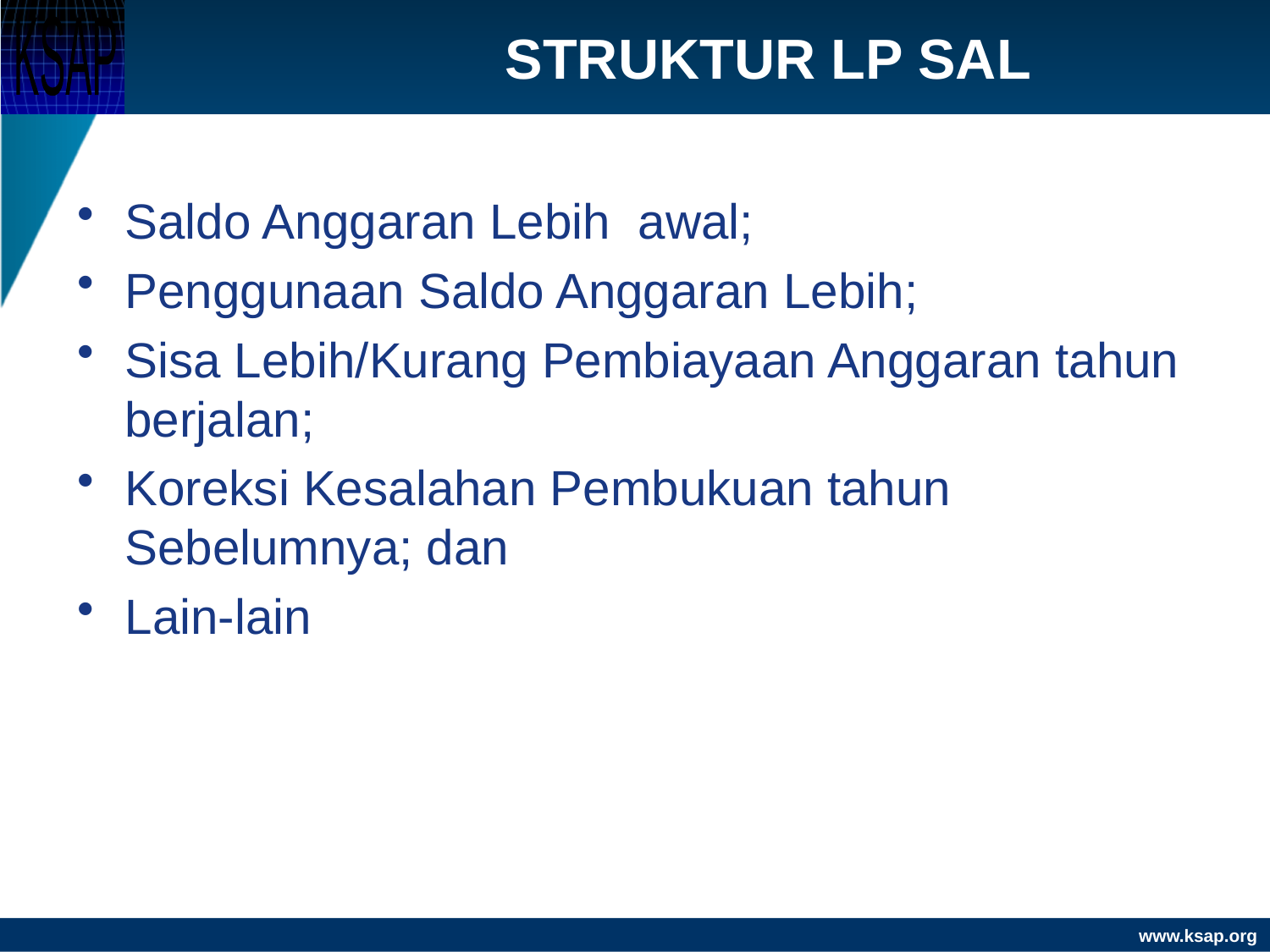

# STRUKTUR LP SAL
Saldo Anggaran Lebih  awal;
Penggunaan Saldo Anggaran Lebih;
Sisa Lebih/Kurang Pembiayaan Anggaran tahun berjalan;
Koreksi Kesalahan Pembukuan tahun Sebelumnya; dan
Lain-lain
Page 14
www.ksap.org
13/12/2010